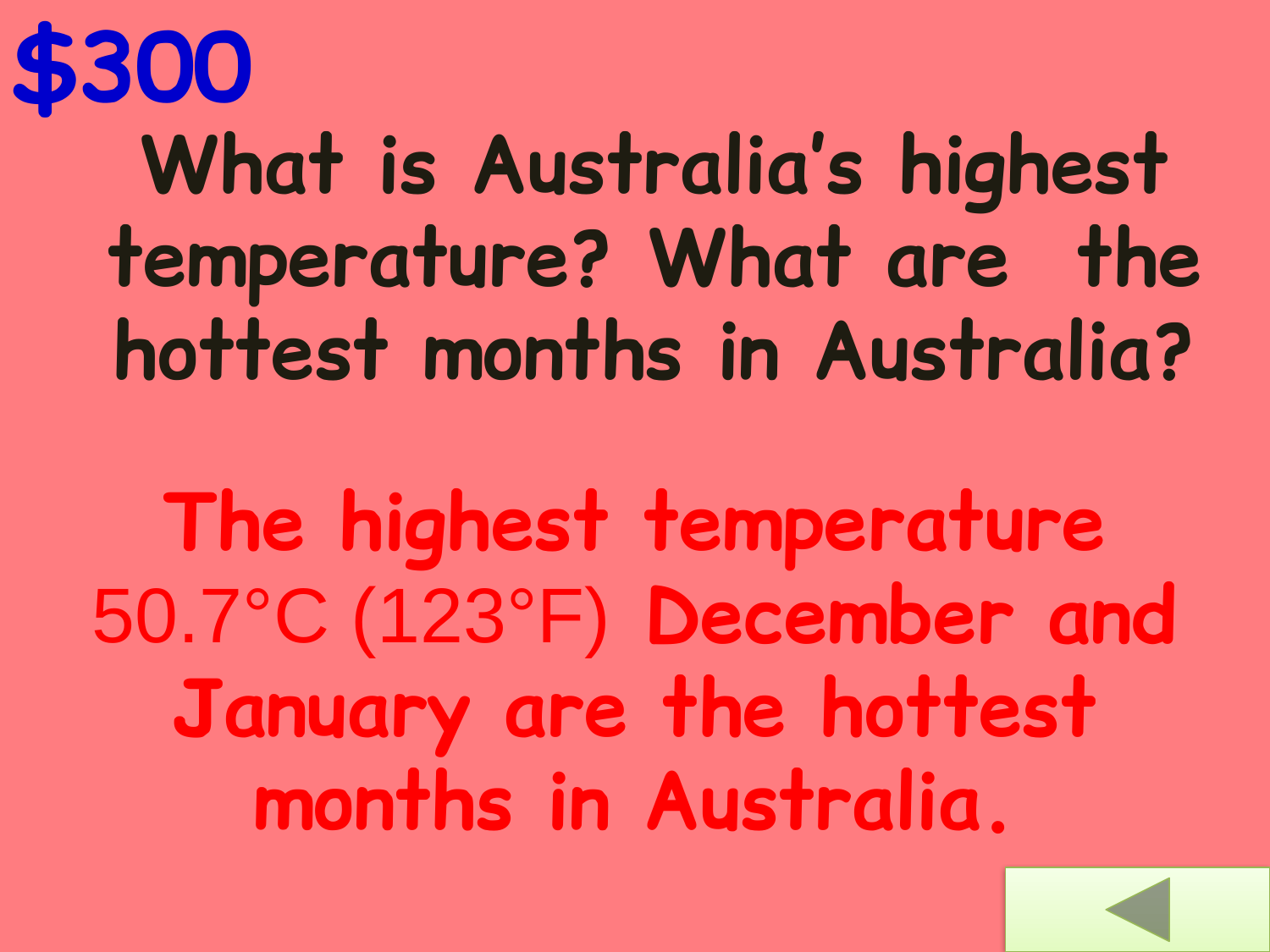

$300
What is Australia’s highest temperature? What are  the hottest months in Australia?
The highest temperature 50.7°C (123°F) December and January are the hottest months in Australia.